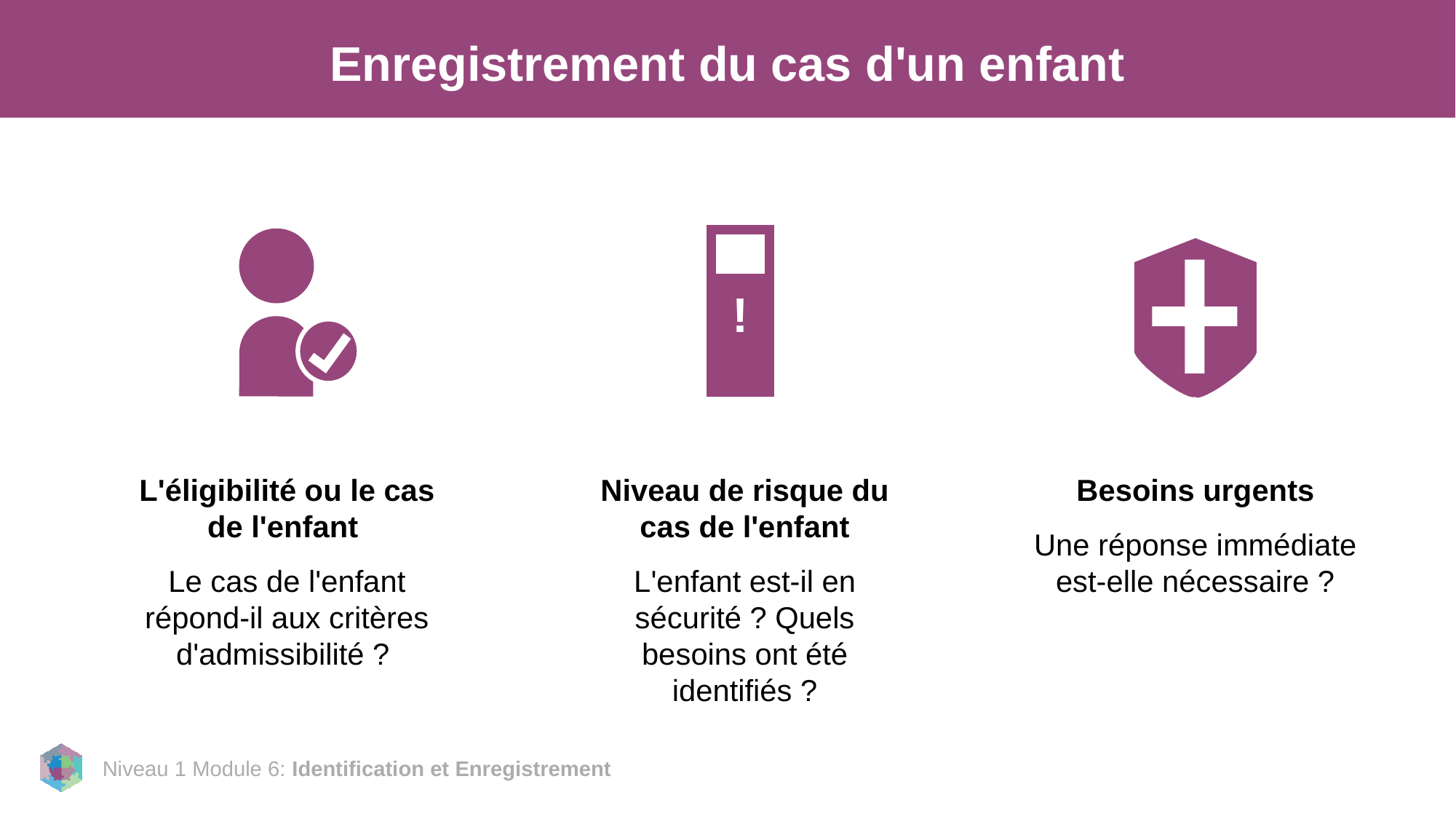

# Enregistrement du cas d'un enfant

!

L'éligibilité ou le cas de l'enfant
Le cas de l'enfant répond-il aux critères d'admissibilité ?
Niveau de risque du cas de l'enfant
L'enfant est-il en sécurité ? Quels besoins ont été identifiés ?
Besoins urgents
Une réponse immédiate est-elle nécessaire ?